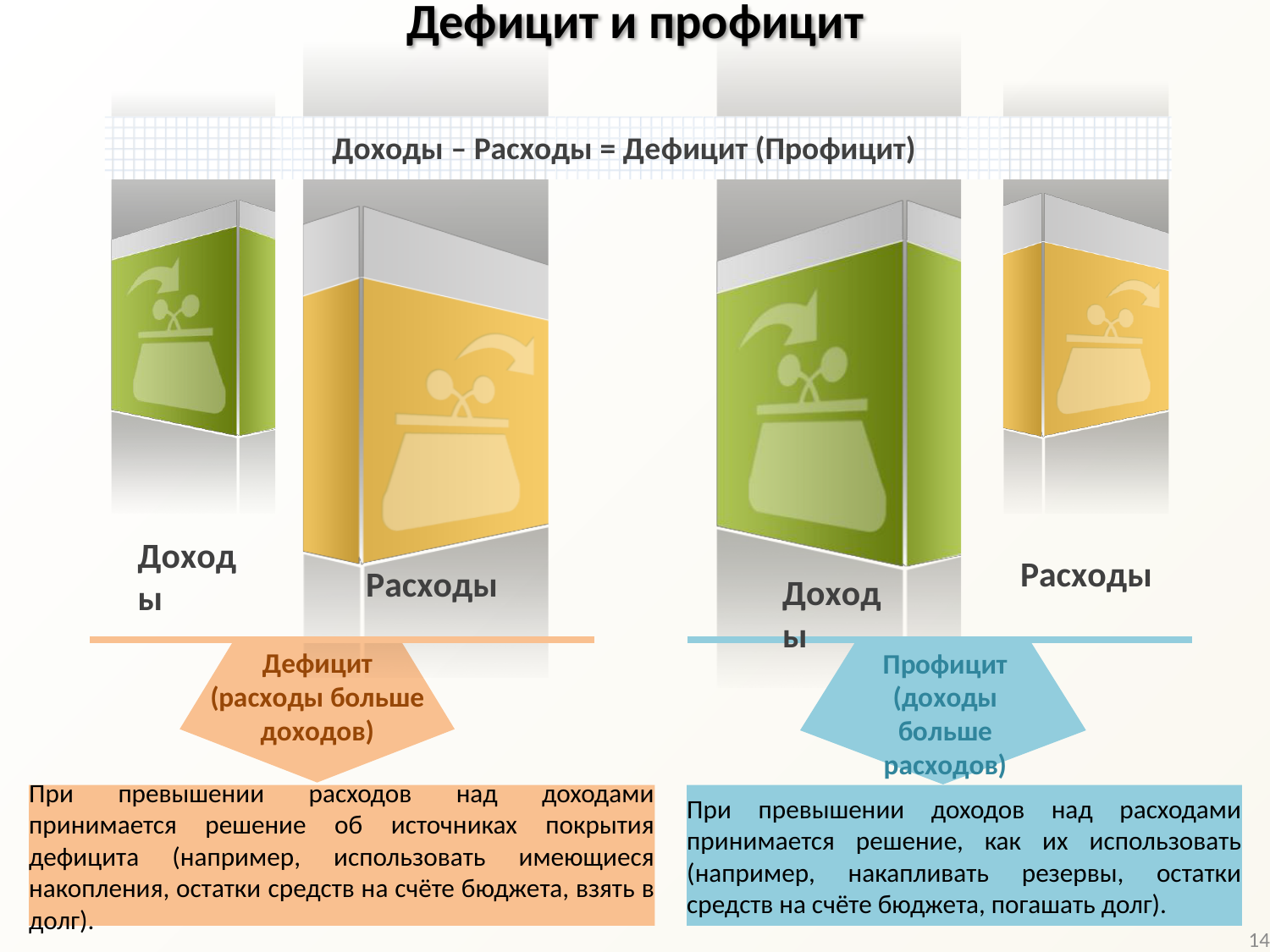

Дефицит и профицит

Доходы – Расходы = Дефицит (Профицит)
Доходы
Расходы
Расходы
Доходы

Дефицит (расходы больше доходов)
Профицит (доходы больше расходов)
При превышении расходов над доходами принимается решение об источниках покрытия дефицита (например, использовать имеющиеся накопления, остатки средств на счёте бюджета, взять в долг).
При превышении доходов над расходами принимается решение, как их использовать (например, накапливать резервы, остатки средств на счёте бюджета, погашать долг).
14